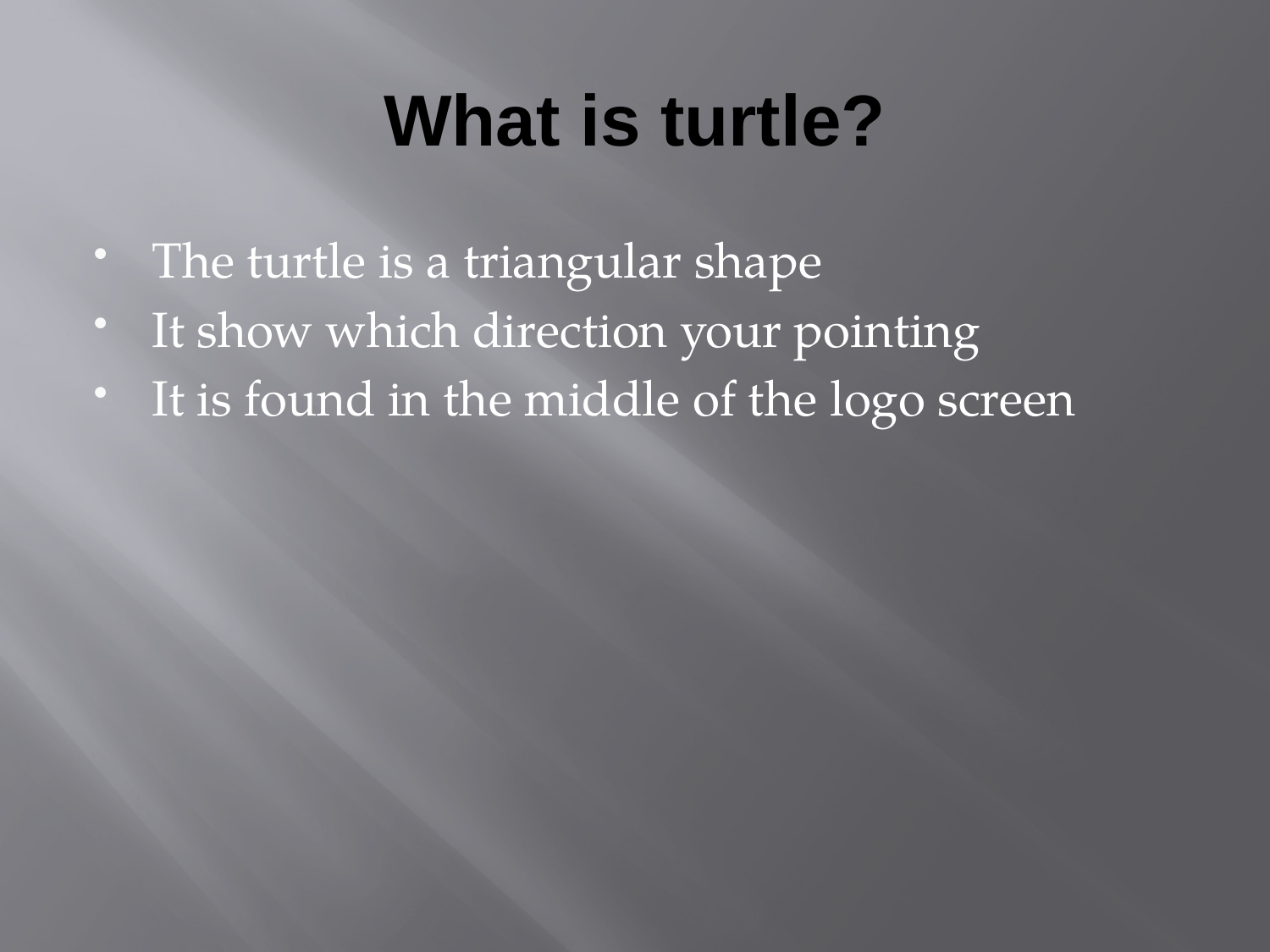

# What is turtle?
The turtle is a triangular shape
It show which direction your pointing
It is found in the middle of the logo screen